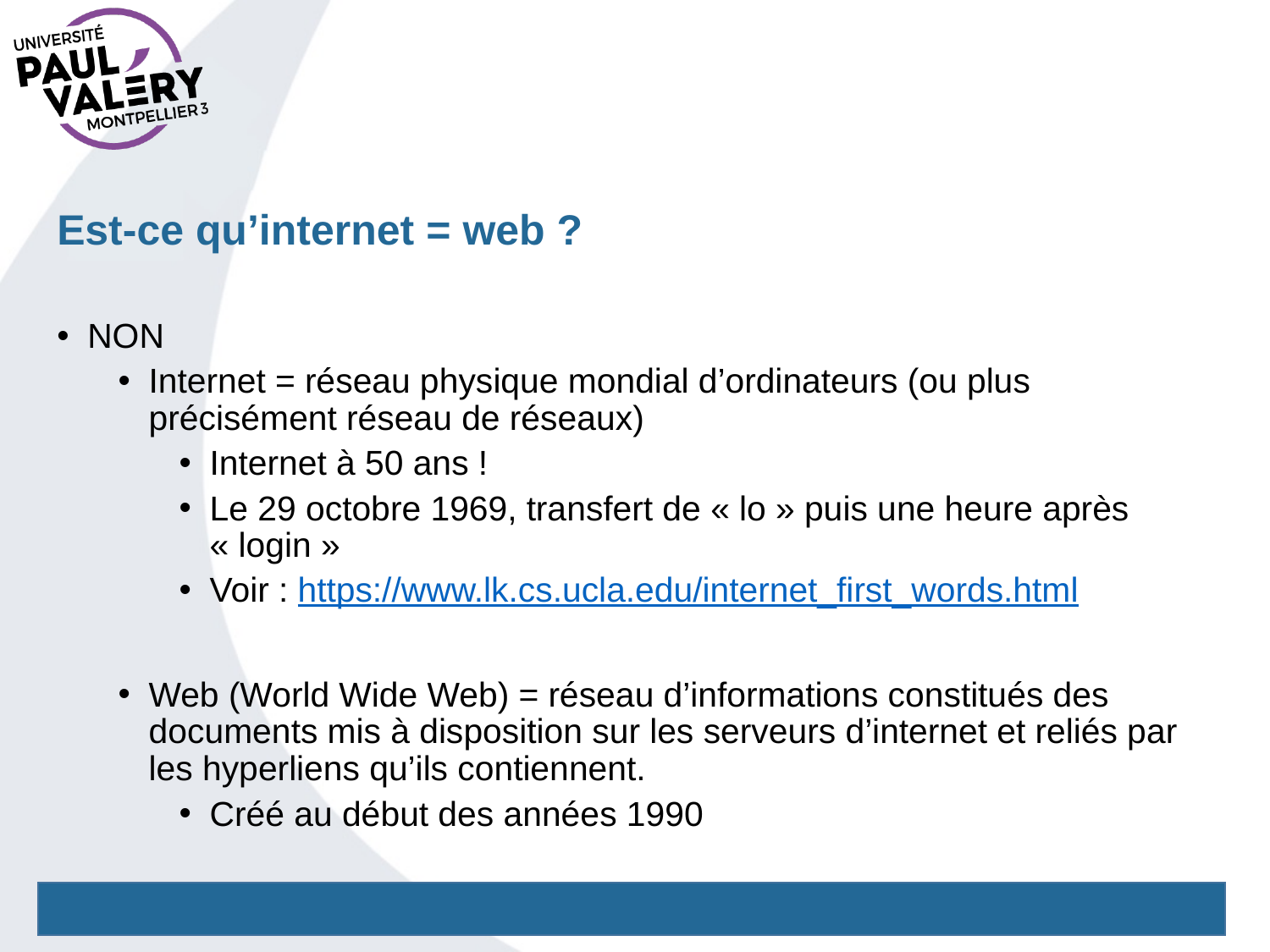

# Est-ce qu’internet = web ?
NON
Internet = réseau physique mondial d’ordinateurs (ou plus précisément réseau de réseaux)
Internet à 50 ans !
Le 29 octobre 1969, transfert de « lo » puis une heure après « login »
Voir : https://www.lk.cs.ucla.edu/internet_first_words.html

Web (World Wide Web) = réseau d’informations constitués des documents mis à disposition sur les serveurs d’internet et reliés par les hyperliens qu’ils contiennent.
Créé au début des années 1990